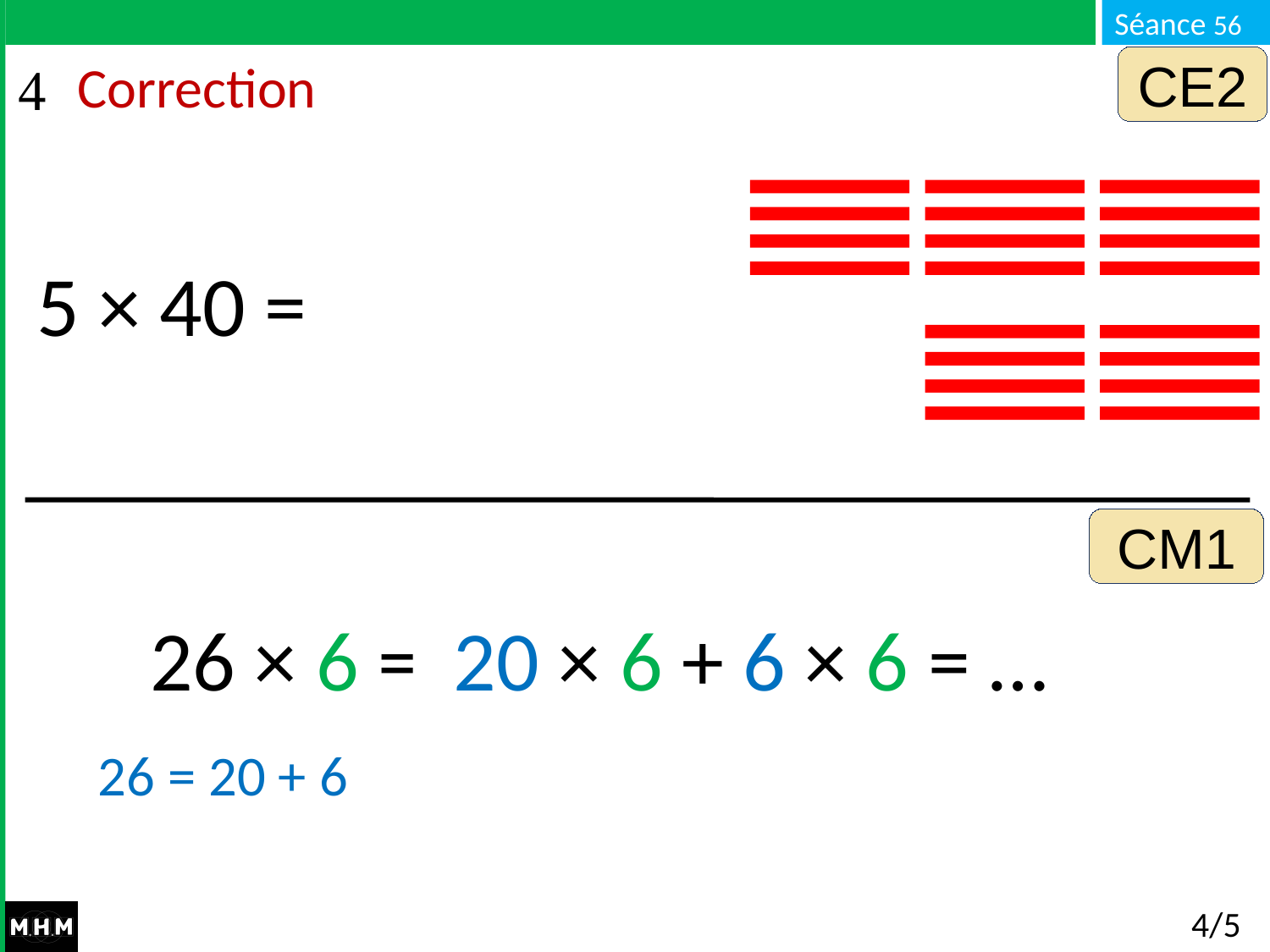

CE2
Correction

5 × 40 =

CM1
26 × 6 = …
20 × 6 + 6 × 6 = …
26 = 20 + 6
# 4/5